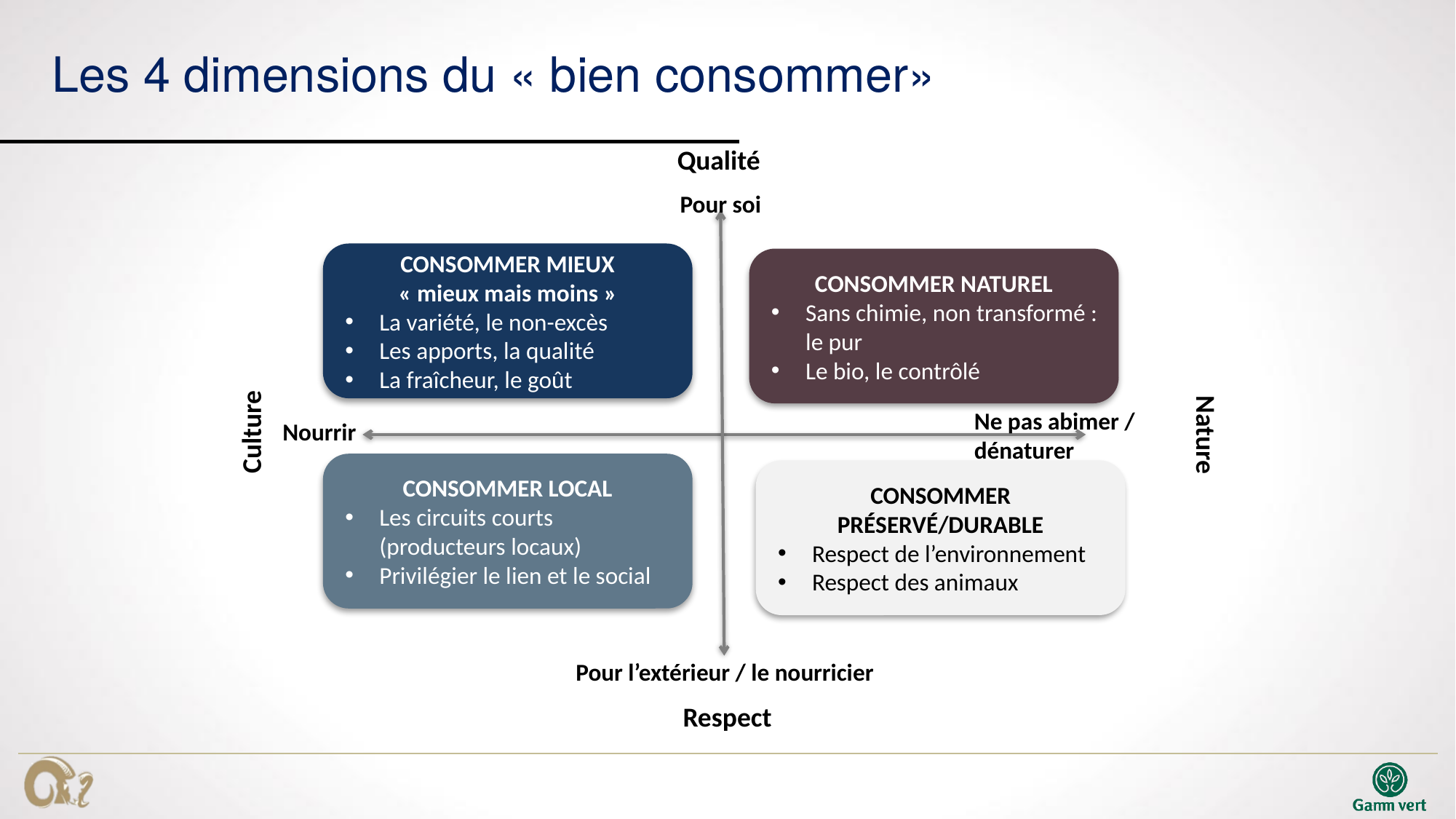

# Les 4 dimensions du « bien consommer»
Qualité
Pour soi
CONSOMMER MIEUX
« mieux mais moins »
La variété, le non-excès
Les apports, la qualité
La fraîcheur, le goût
CONSOMMER NATUREL
Sans chimie, non transformé : le pur
Le bio, le contrôlé
Ne pas abimer /
dénaturer
Culture
Nourrir
Nature
CONSOMMER LOCAL
Les circuits courts (producteurs locaux)
Privilégier le lien et le social
CONSOMMER PRÉSERVÉ/DURABLE
Respect de l’environnement
Respect des animaux
Pour l’extérieur / le nourricier
Respect